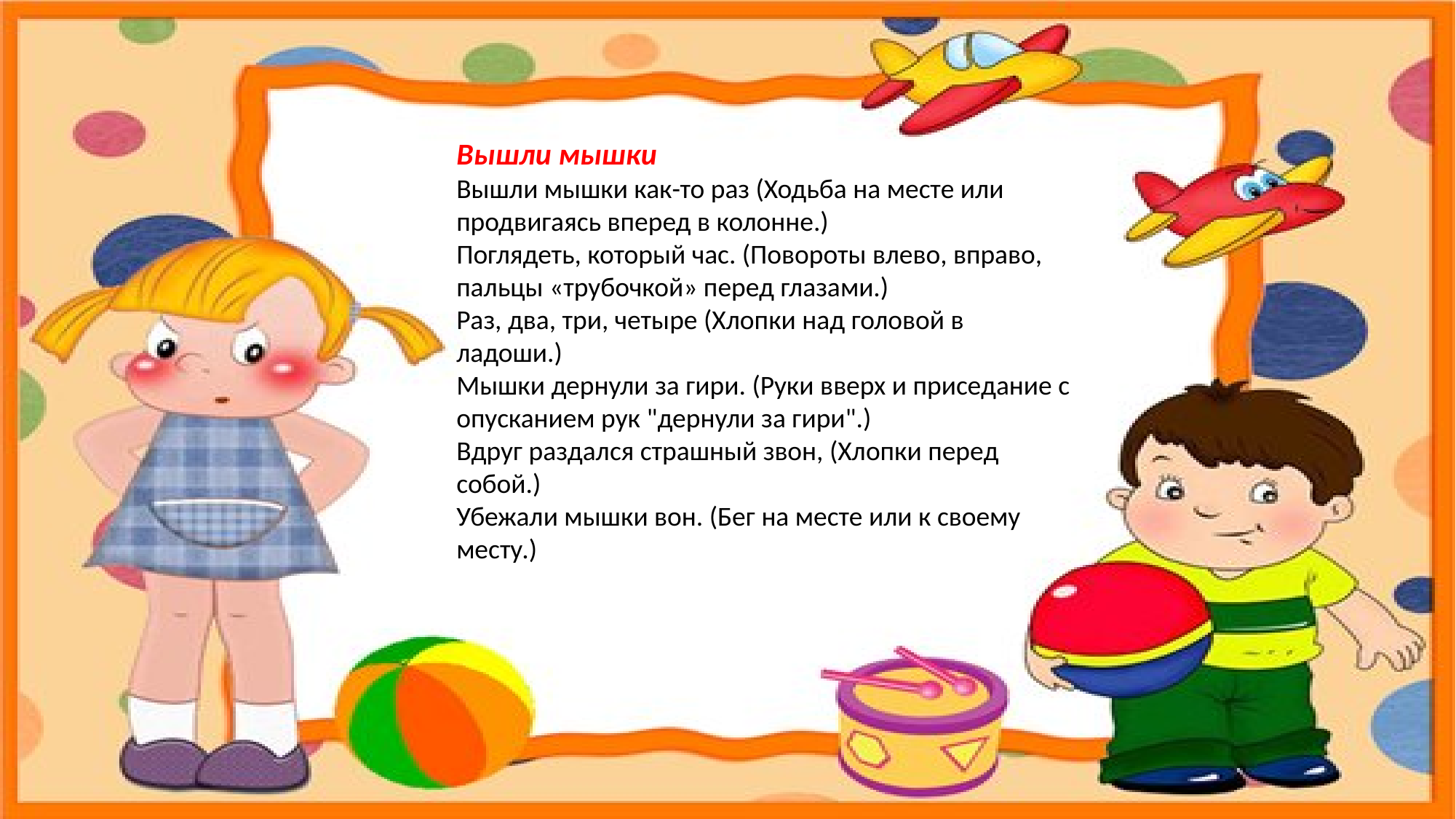

Вышли мышки 
Вышли мышки как-то раз (Ходьба на месте или продвигаясь вперед в колонне.) 
Поглядеть, который час. (Повороты влево, вправо, пальцы «трубочкой» перед глазами.) 
Раз, два, три, четыре (Хлопки над головой в ладоши.) 
Мышки дернули за гири. (Руки вверх и приседание с опусканием рук "дернули за гири".) 
Вдруг раздался страшный звон, (Хлопки перед собой.) 
Убежали мышки вон. (Бег на месте или к своему месту.)